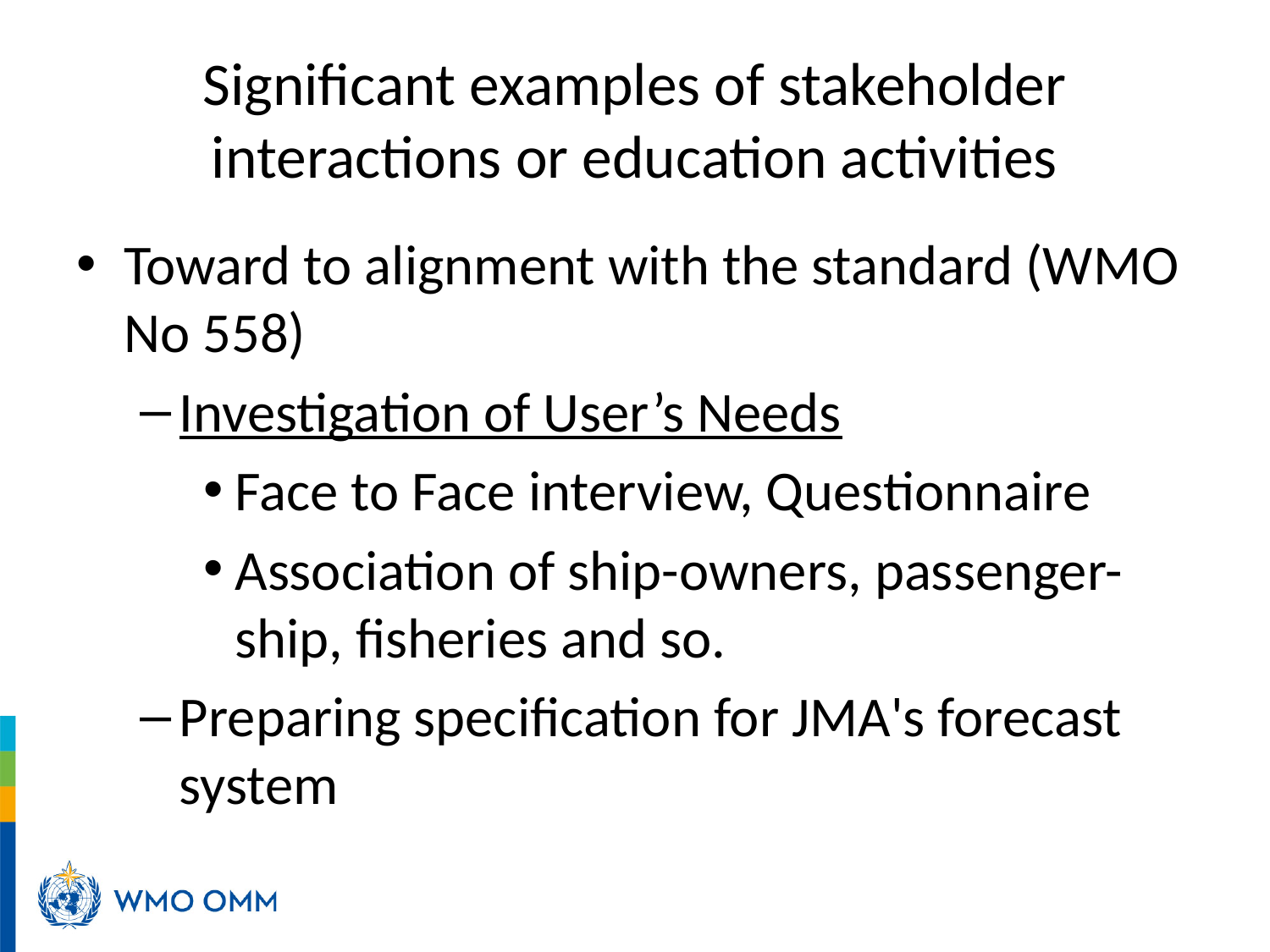

# Significant examples of stakeholder interactions or education activities
Toward to alignment with the standard (WMO No 558)
Investigation of User’s Needs
Face to Face interview, Questionnaire
Association of ship-owners, passenger-ship, fisheries and so.
Preparing specification for JMA's forecast system